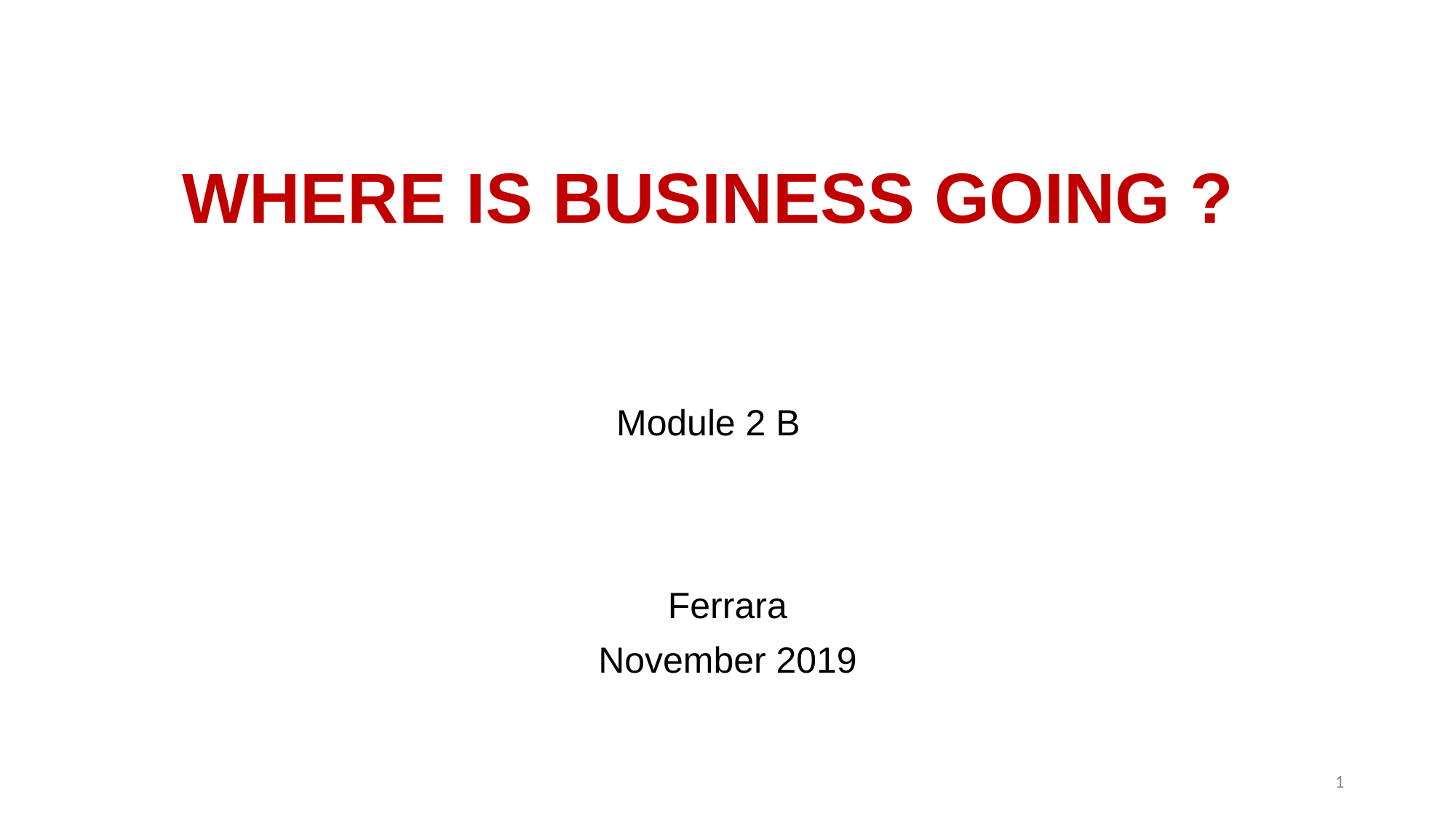

# WHERE IS BUSINESS GOING ?
Module 2 B
Ferrara
November 2019

1